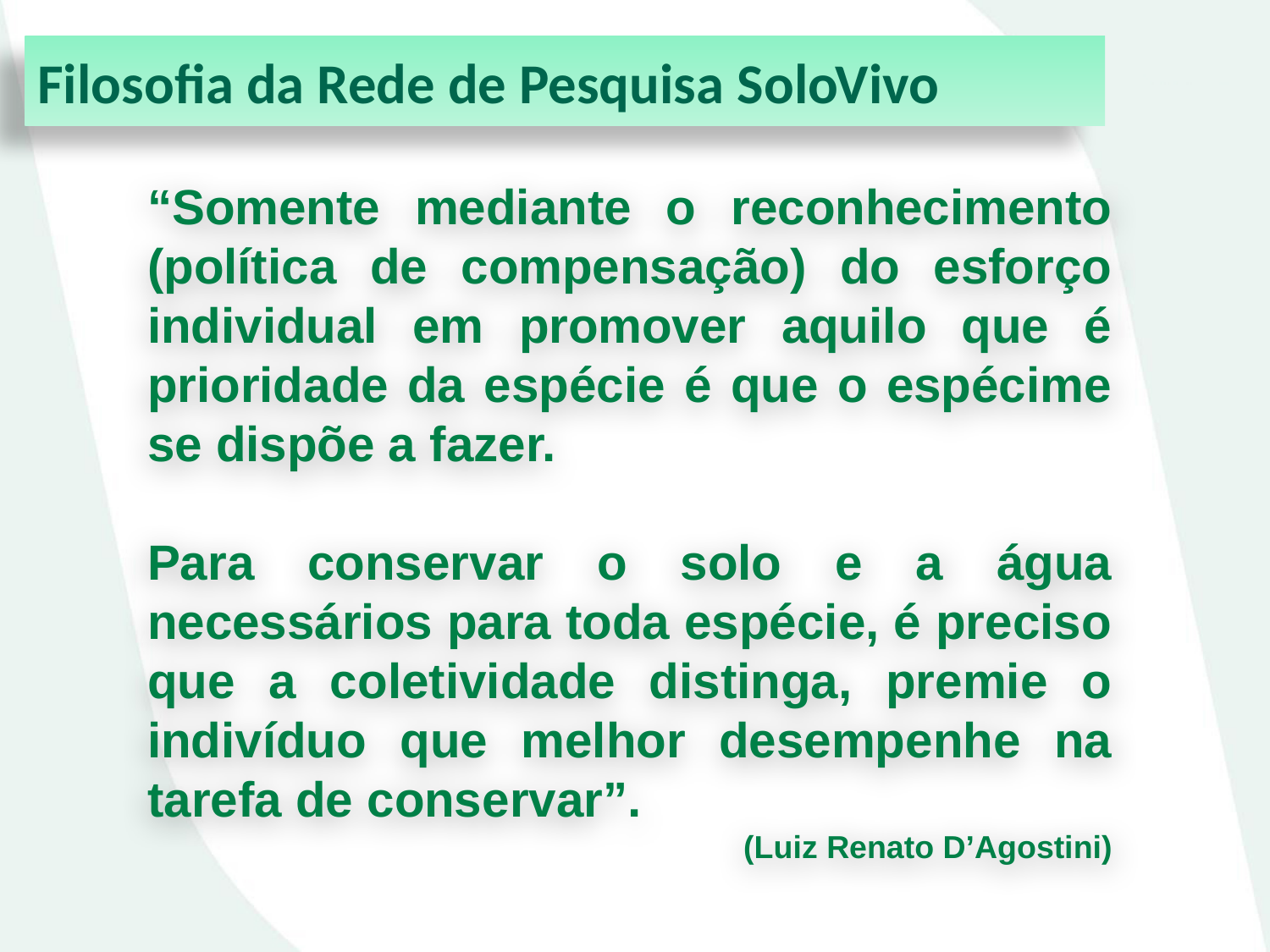

Filosofia da Rede de Pesquisa SoloVivo
“Somente mediante o reconhecimento (política de compensação) do esforço individual em promover aquilo que é prioridade da espécie é que o espécime se dispõe a fazer.

Para conservar o solo e a água necessários para toda espécie, é preciso que a coletividade distinga, premie o indivíduo que melhor desempenhe na tarefa de conservar”.
(Luiz Renato D’Agostini)